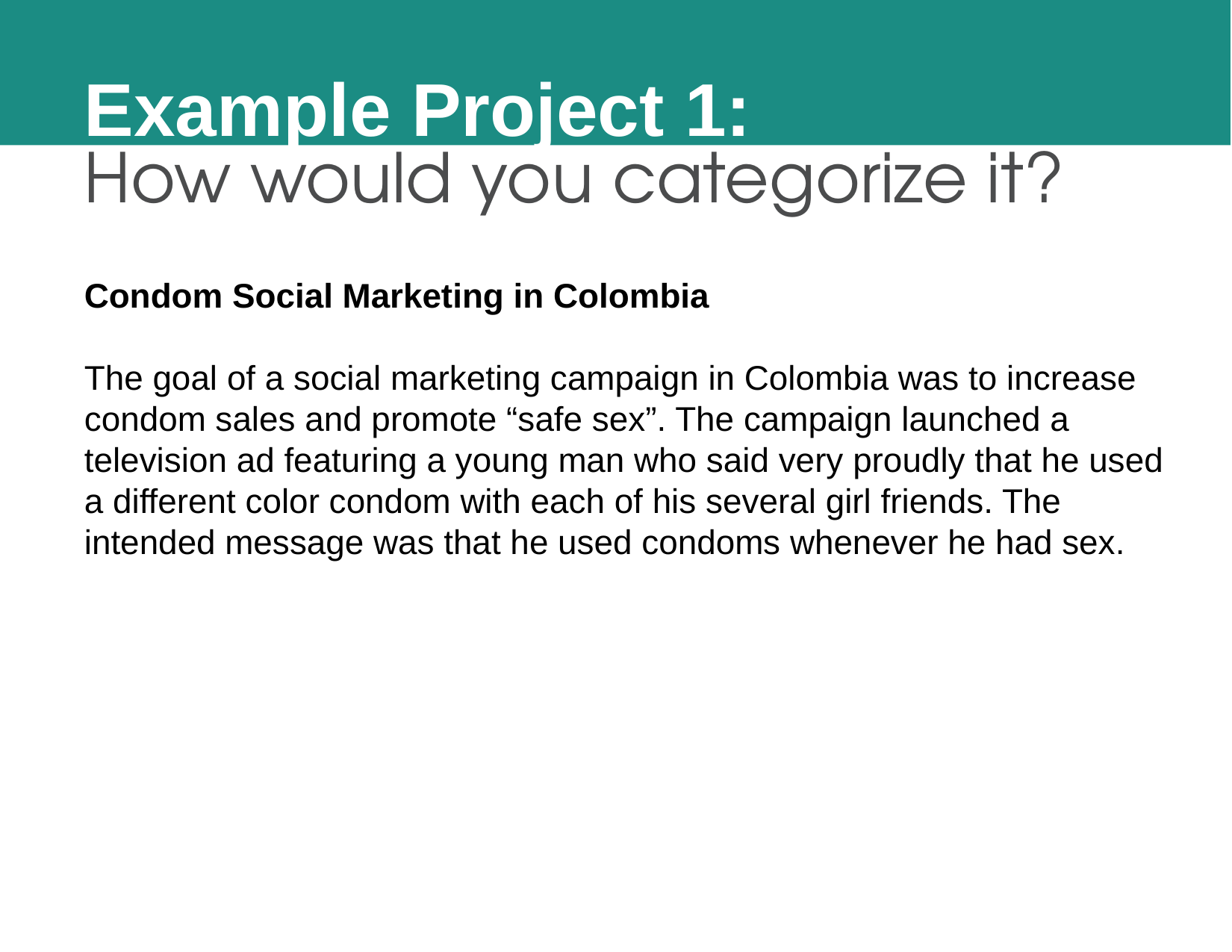

# Example Project 1:
How would you categorize it?
Condom Social Marketing in Colombia

The goal of a social marketing campaign in Colombia was to increase condom sales and promote “safe sex”. The campaign launched a television ad featuring a young man who said very proudly that he used a different color condom with each of his several girl friends. The intended message was that he used condoms whenever he had sex.